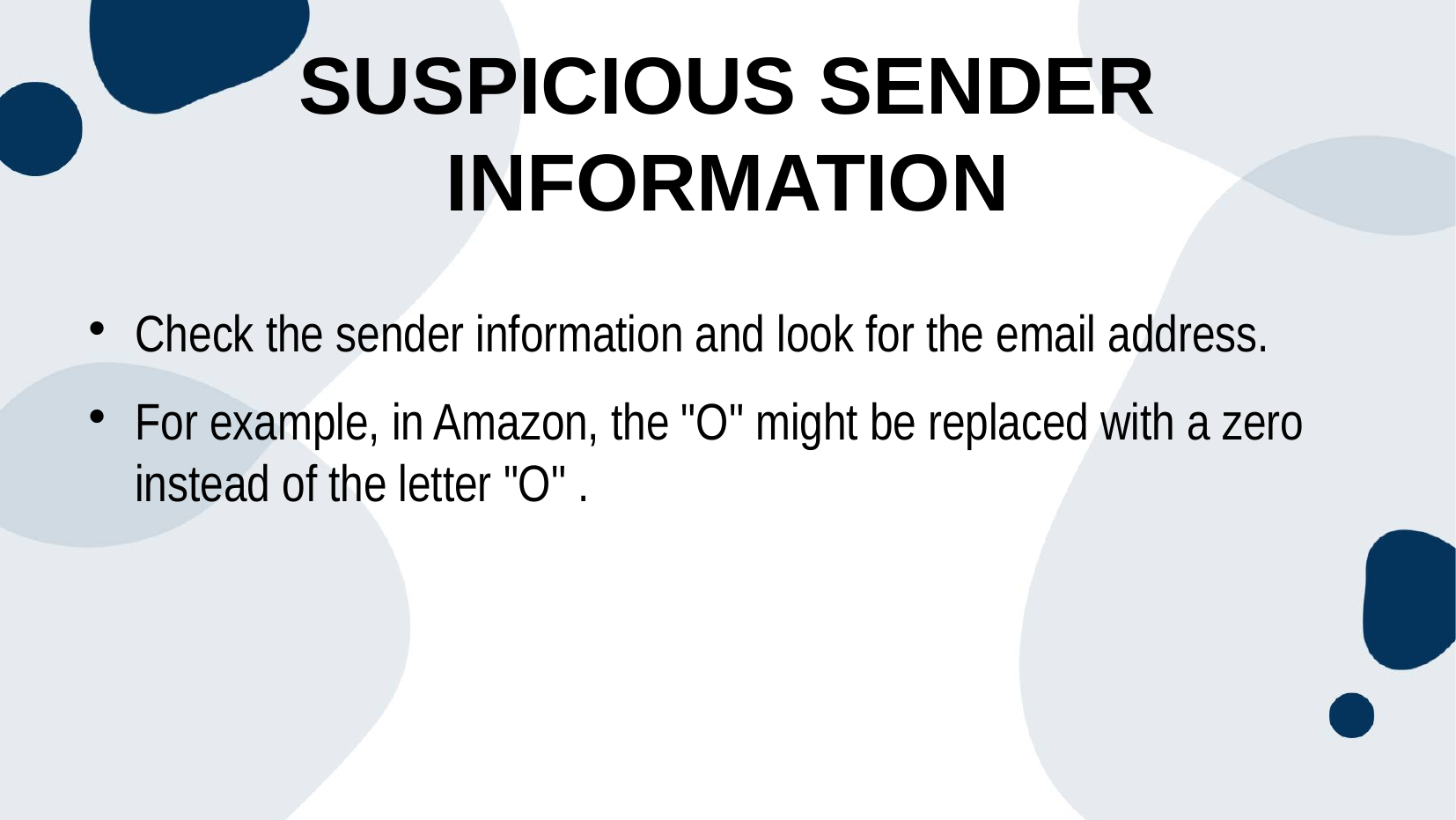

# Suspicious sender information
Check the sender information and look for the email address.
For example, in Amazon, the "O" might be replaced with a zero instead of the letter "O" .